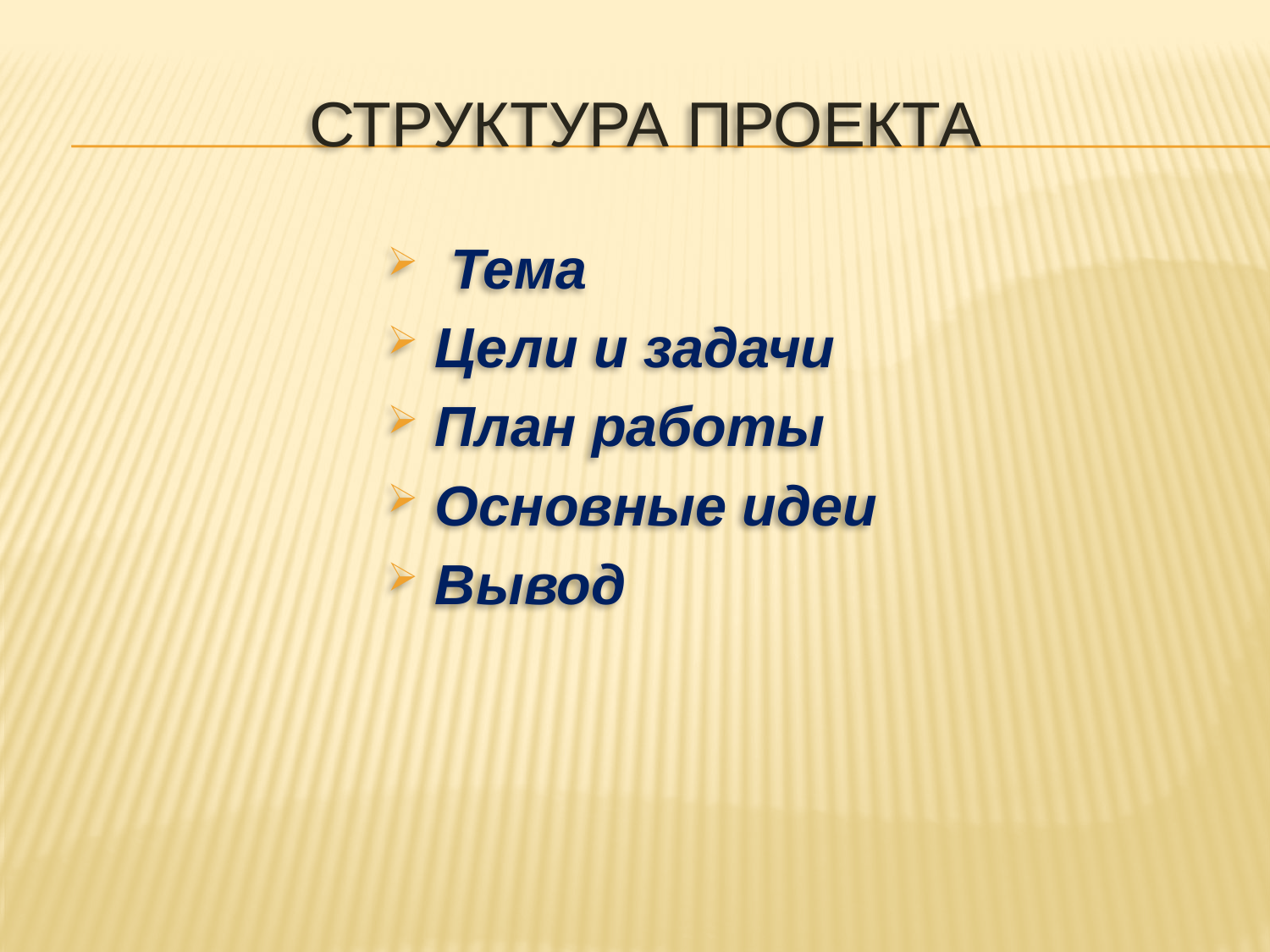

# Структура проекта
 Тема
Цели и задачи
План работы
Основные идеи
Вывод